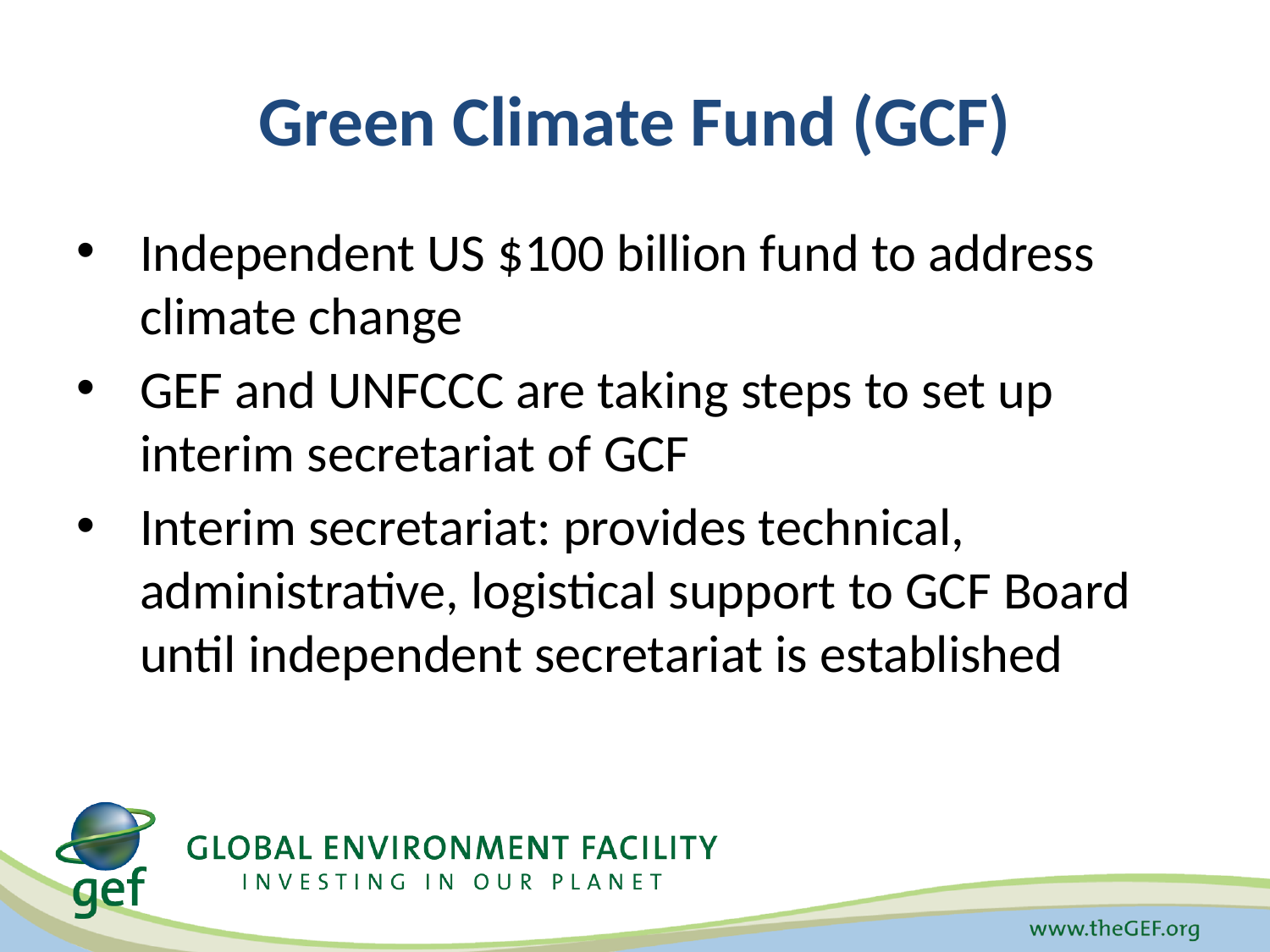

# Green Climate Fund (GCF)
Independent US $100 billion fund to address climate change
GEF and UNFCCC are taking steps to set up interim secretariat of GCF
Interim secretariat: provides technical, administrative, logistical support to GCF Board until independent secretariat is established